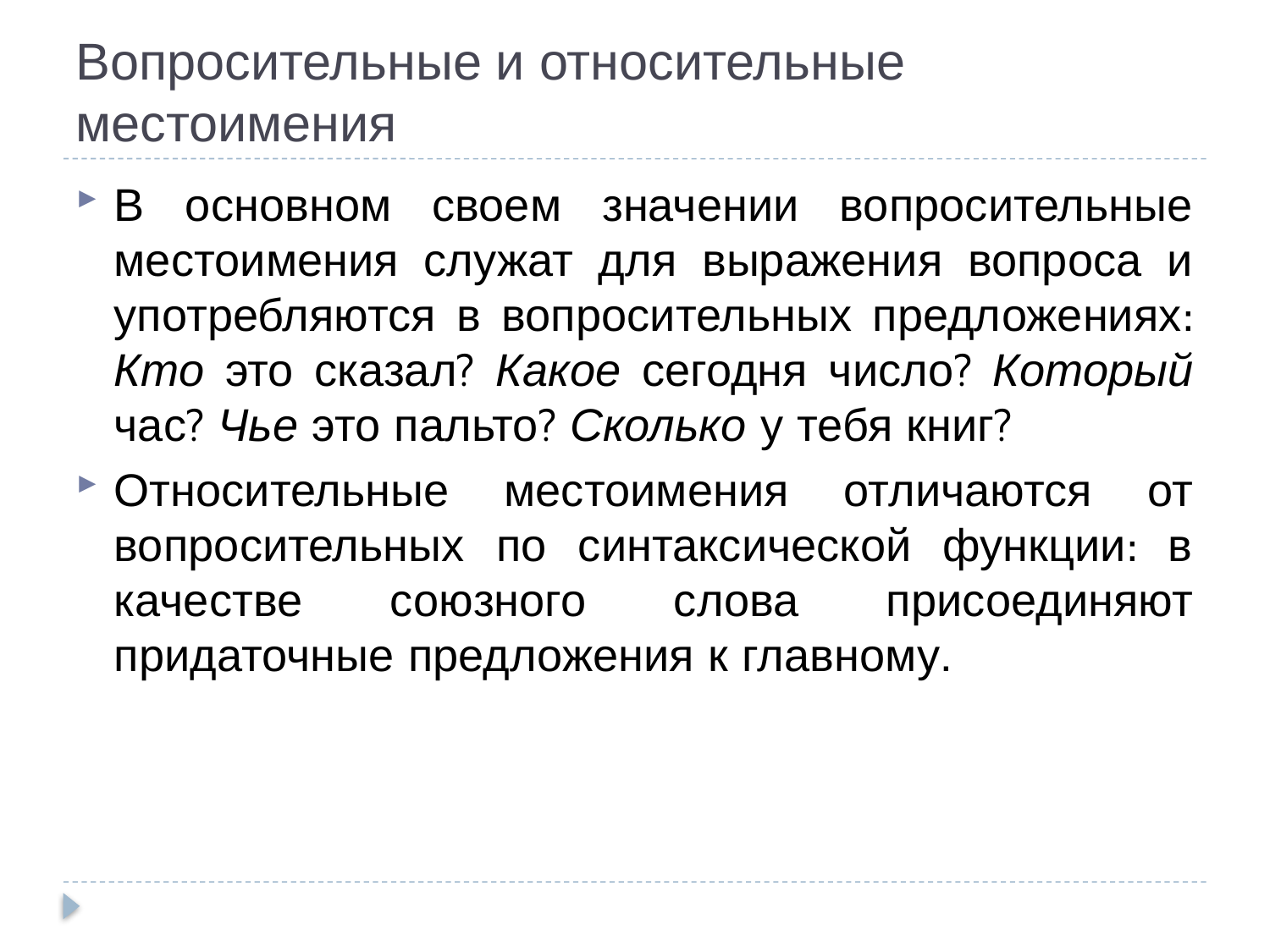

# Вопросительные и относительные местоимения
В основном своем значении вопросительные местоимения служат для выражения вопроса и употребляются в вопросительных предложениях: Кто это сказал? Какое сегодня число? Который час? Чье это пальто? Сколько у тебя книг?
Относительные местоимения отличаются от вопросительных по синтаксической функции: в качестве союзного слова присоединяют придаточные предложения к главному.